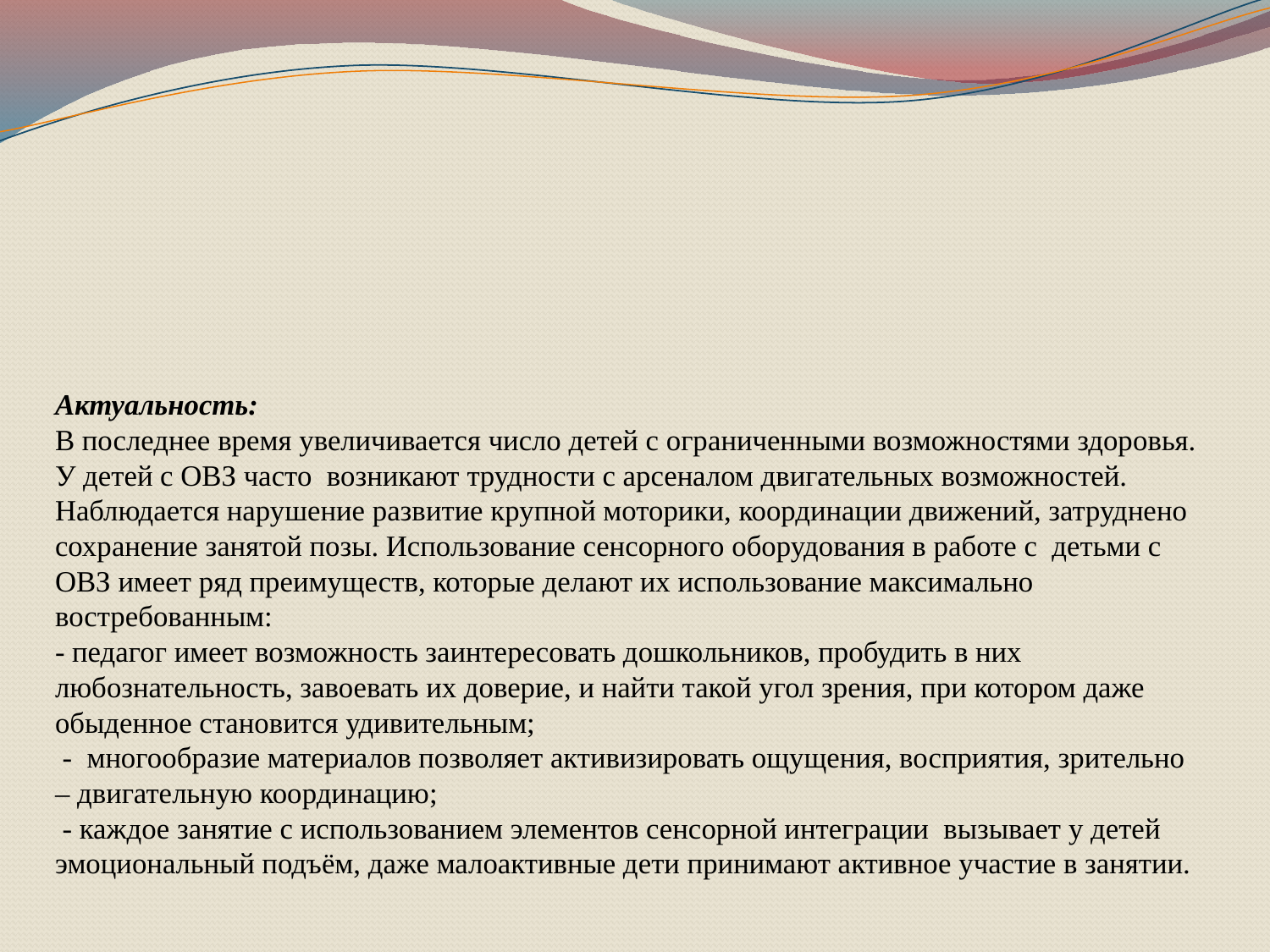

# Актуальность: В последнее время увеличивается число детей с ограниченными возможностями здоровья. У детей с ОВЗ часто  возникают трудности с арсеналом двигательных возможностей. Наблюдается нарушение развитие крупной моторики, координации движений, затруднено сохранение занятой позы. Использование сенсорного оборудования в работе с  детьми с ОВЗ имеет ряд преимуществ, которые делают их использование максимально востребованным:   - педагог имеет возможность заинтересовать дошкольников, пробудить в них любознательность, завоевать их доверие, и найти такой угол зрения, при котором даже обыденное становится удивительным;  -  многообразие материалов позволяет активизировать ощущения, восприятия, зрительно – двигательную координацию;  - каждое занятие с использованием элементов сенсорной интеграции  вызывает у детей эмоциональный подъём, даже малоактивные дети принимают активное участие в занятии.